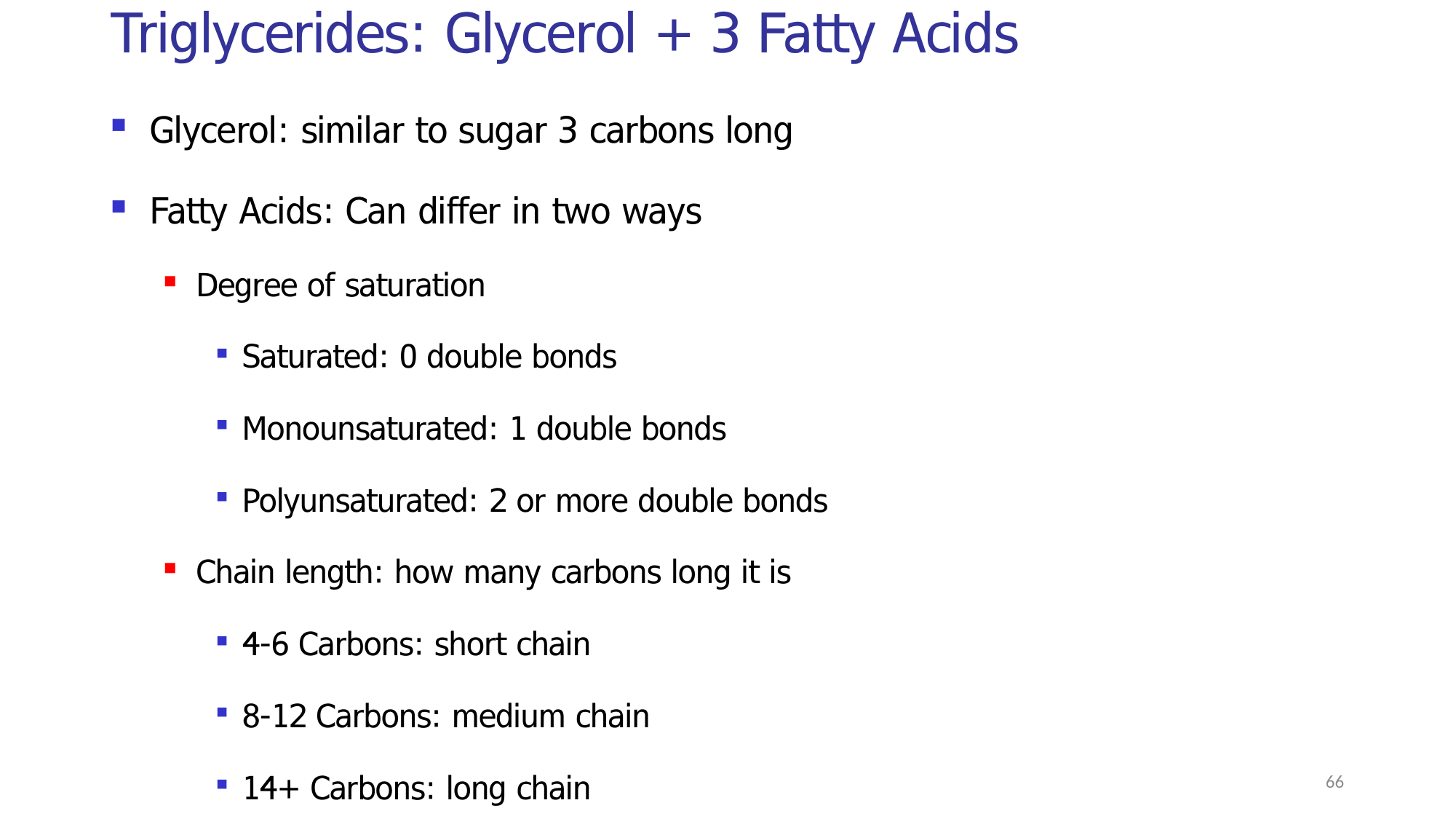

# Triglycerides: Glycerol + 3 Fatty Acids
Glycerol: similar to sugar 3 carbons long
Fatty Acids: Can differ in two ways
Degree of saturation
Saturated: 0 double bonds
Monounsaturated: 1 double bonds
Polyunsaturated: 2 or more double bonds
Chain length: how many carbons long it is
4-6 Carbons: short chain
8-12 Carbons: medium chain
14+ Carbons: long chain

66